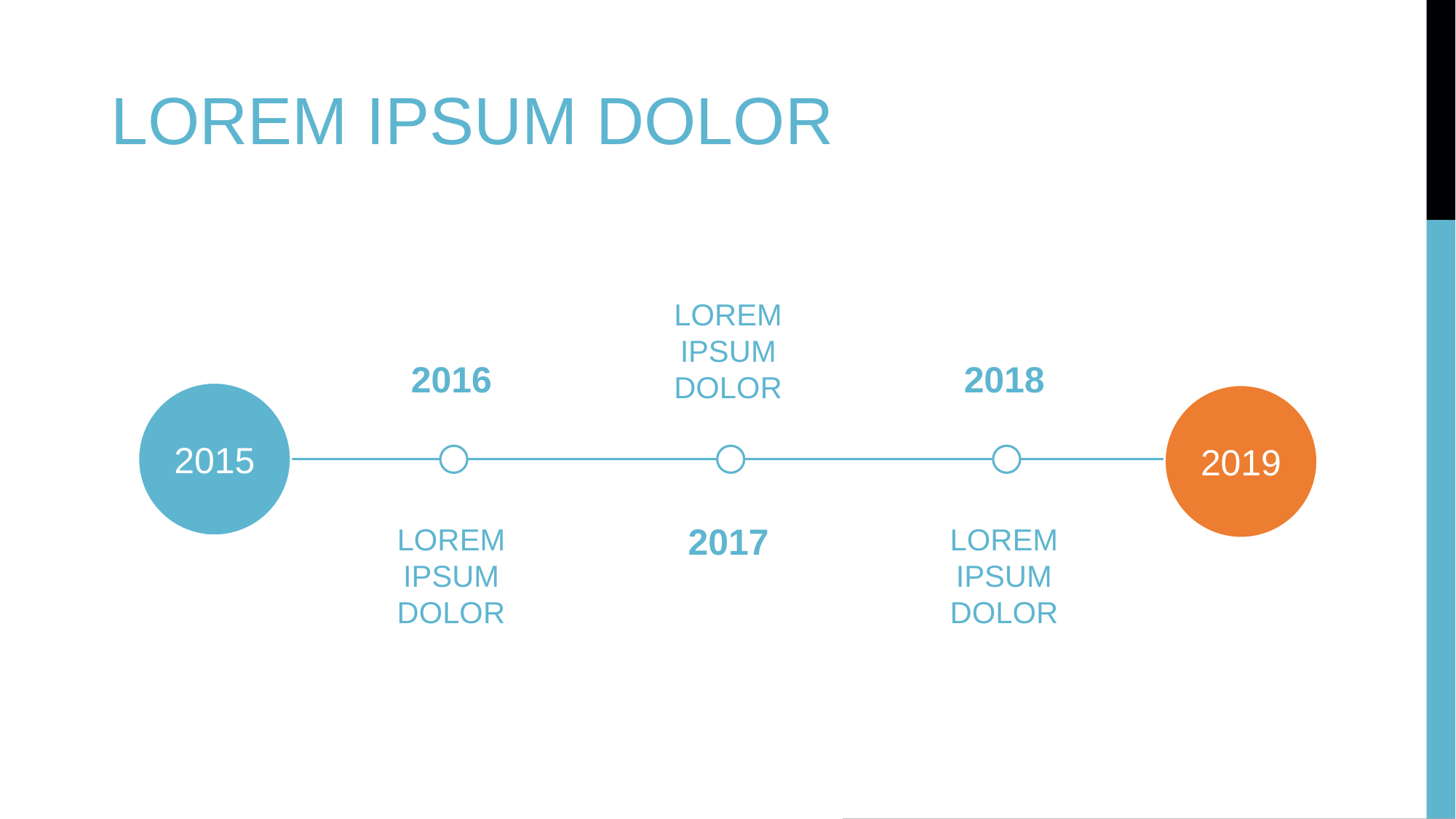

LOREM IPSUM DOLOR
LOREM IPSUM DOLOR
2017

2015
2019
LOREM IPSUM DOLOR
2018

LOREM IPSUM DOLOR
2016